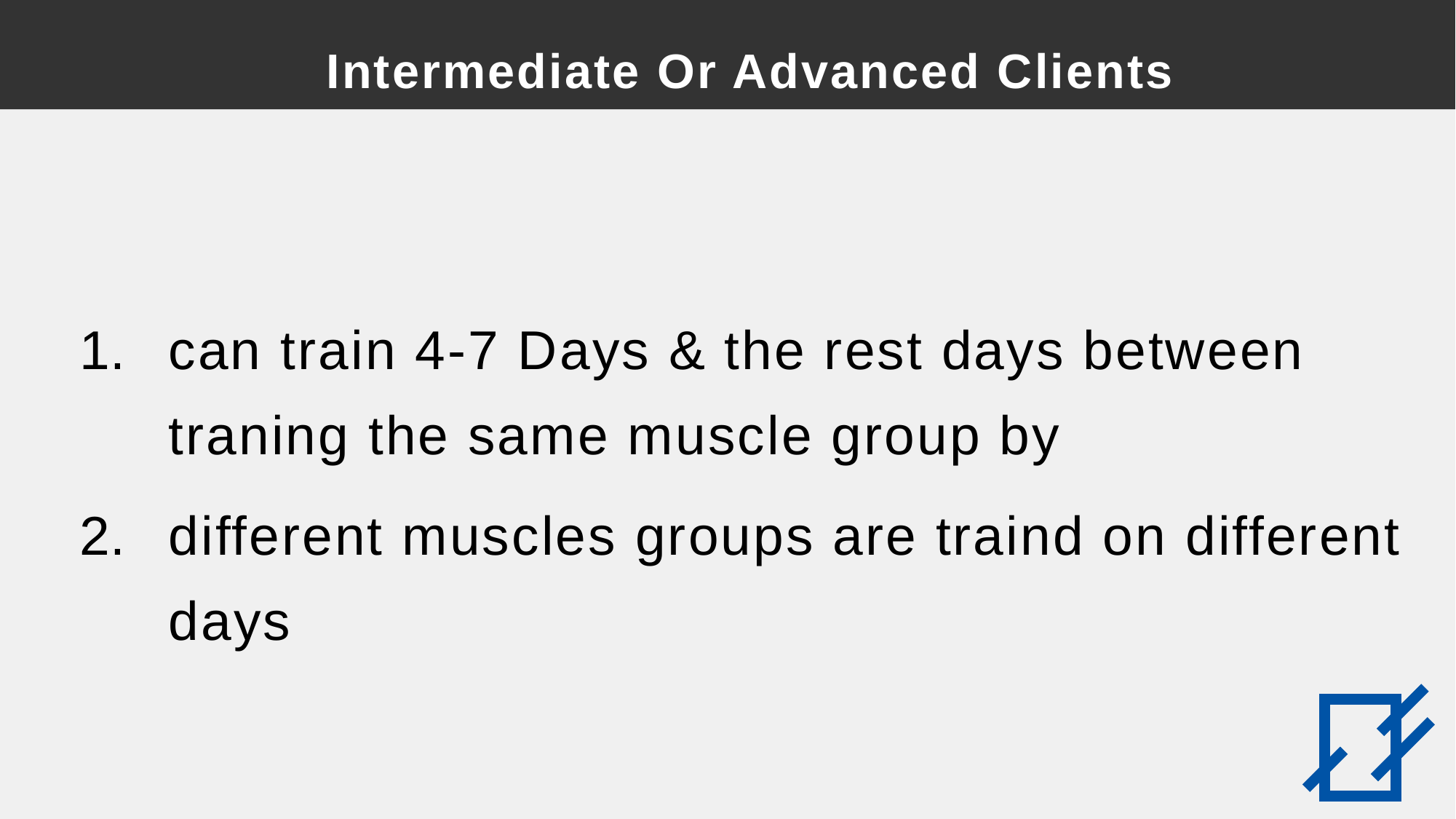

Intermediate Or Advanced Clients

can train 4-7 Days & the rest days between traning the same muscle group by
different muscles groups are traind on different days